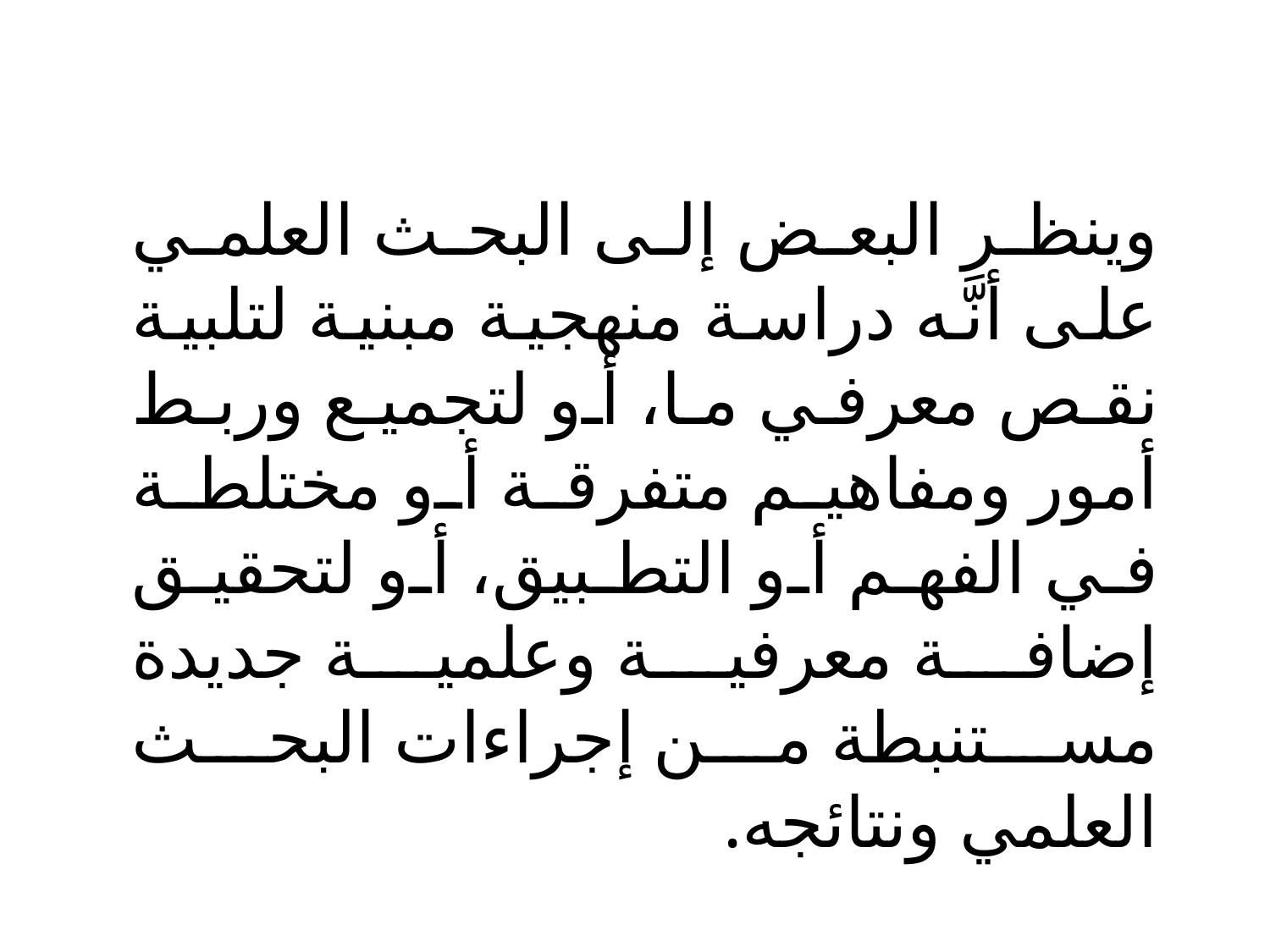

وينظر البعض إلى البحث العلمي على أنَّه دراسة منهجية مبنية لتلبية نقص معرفي ما، أو لتجميع وربط أمور ومفاهيم متفرقة أو مختلطة في الفهم أو التطبيق، أو لتحقيق إضافة معرفية وعلمية جديدة مستنبطة من إجراءات البحث العلمي ونتائجه.